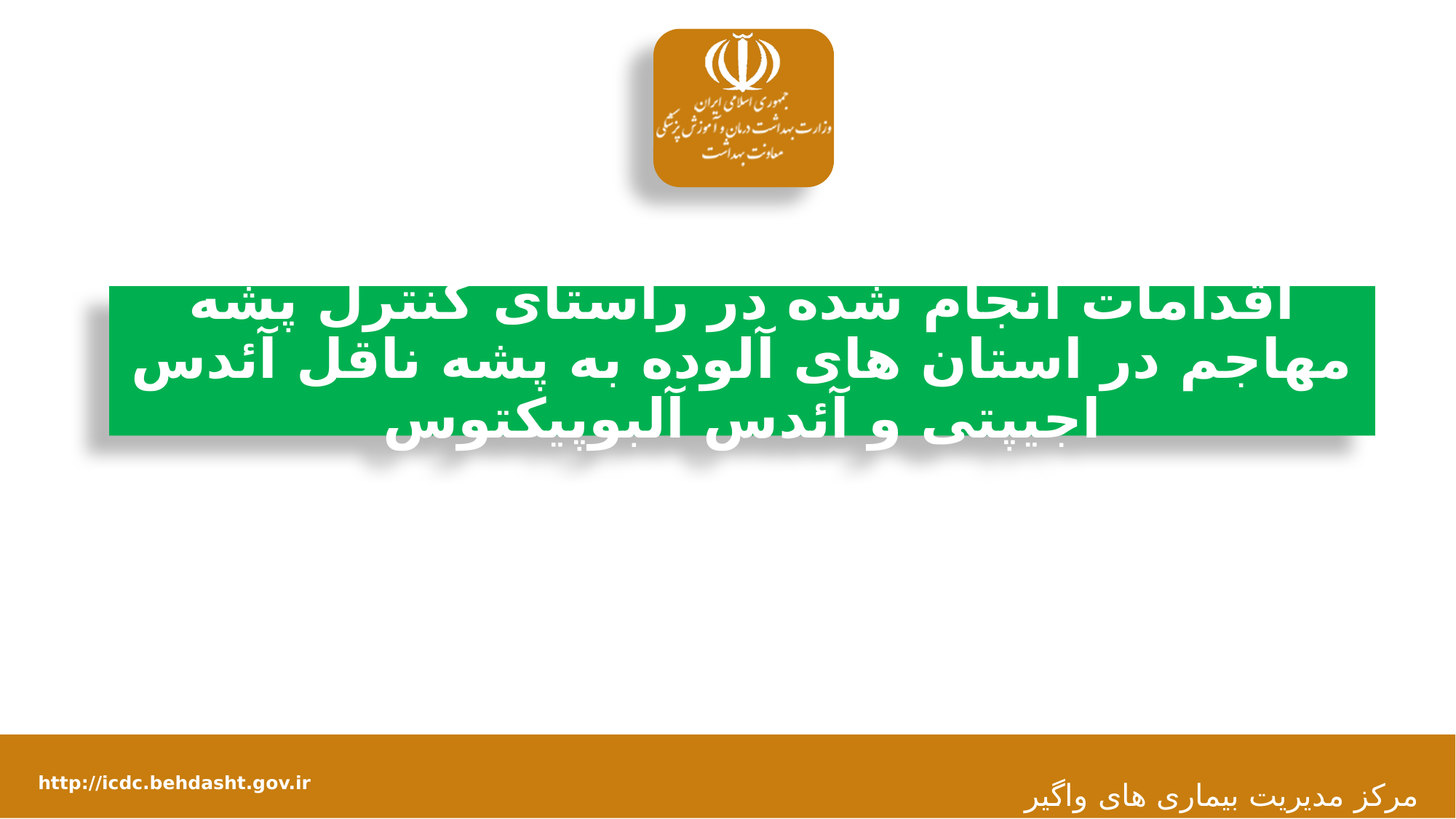

# اقدامات انجام شده در راستای کنترل پشه مهاجم در استان های آلوده به پشه ناقل آئدس اجیپتی و آئدس آلبوپیکتوس